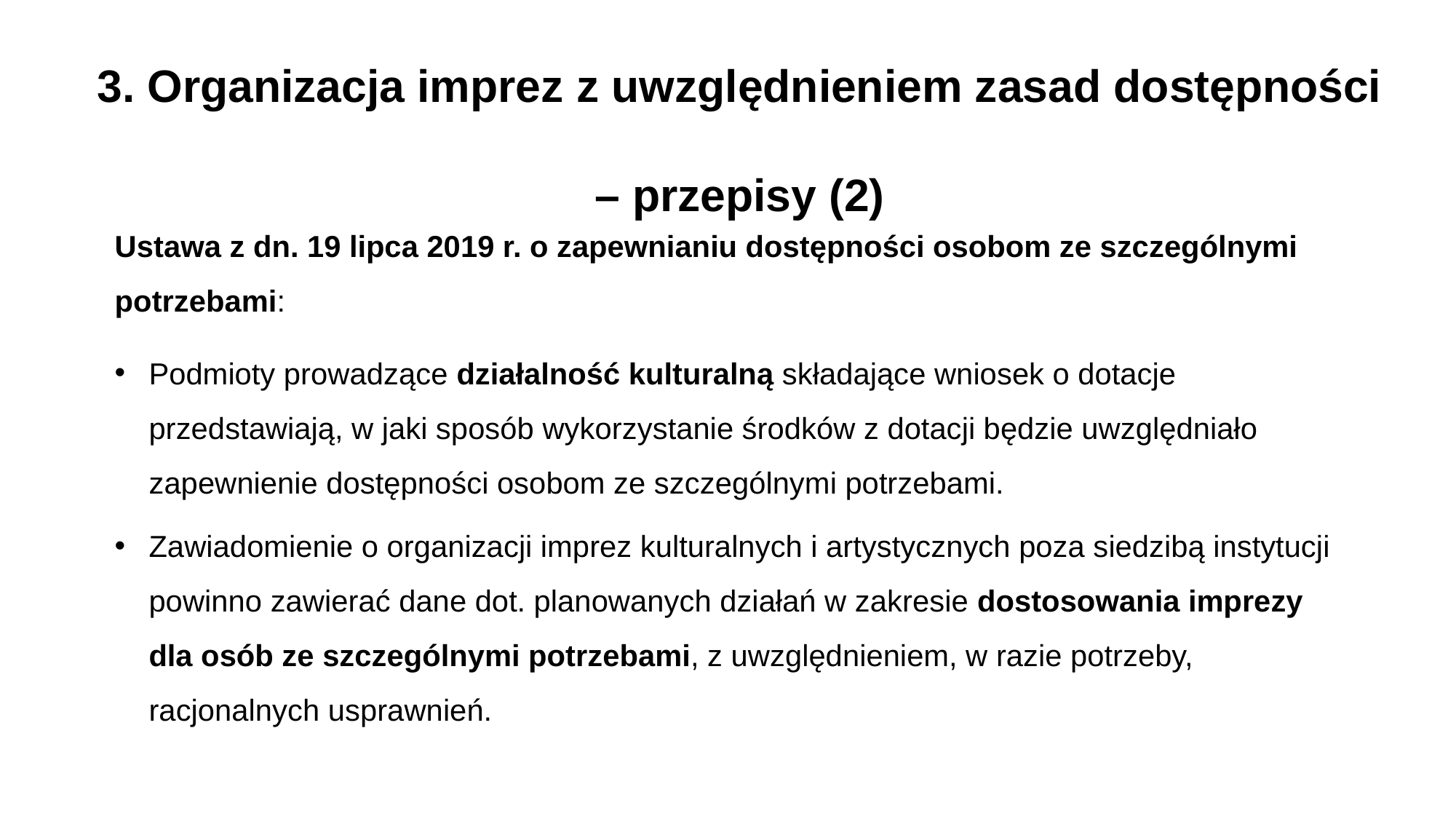

3. Organizacja imprez z uwzględnieniem zasad dostępności
– przepisy (2)
Ustawa z dn. 19 lipca 2019 r. o zapewnianiu dostępności osobom ze szczególnymi potrzebami:
Podmioty prowadzące działalność kulturalną składające wniosek o dotacje przedstawiają, w jaki sposób wykorzystanie środków z dotacji będzie uwzględniało zapewnienie dostępności osobom ze szczególnymi potrzebami.
Zawiadomienie o organizacji imprez kulturalnych i artystycznych poza siedzibą instytucji powinno zawierać dane dot. planowanych działań w zakresie dostosowania imprezy
dla osób ze szczególnymi potrzebami, z uwzględnieniem, w razie potrzeby, racjonalnych usprawnień.